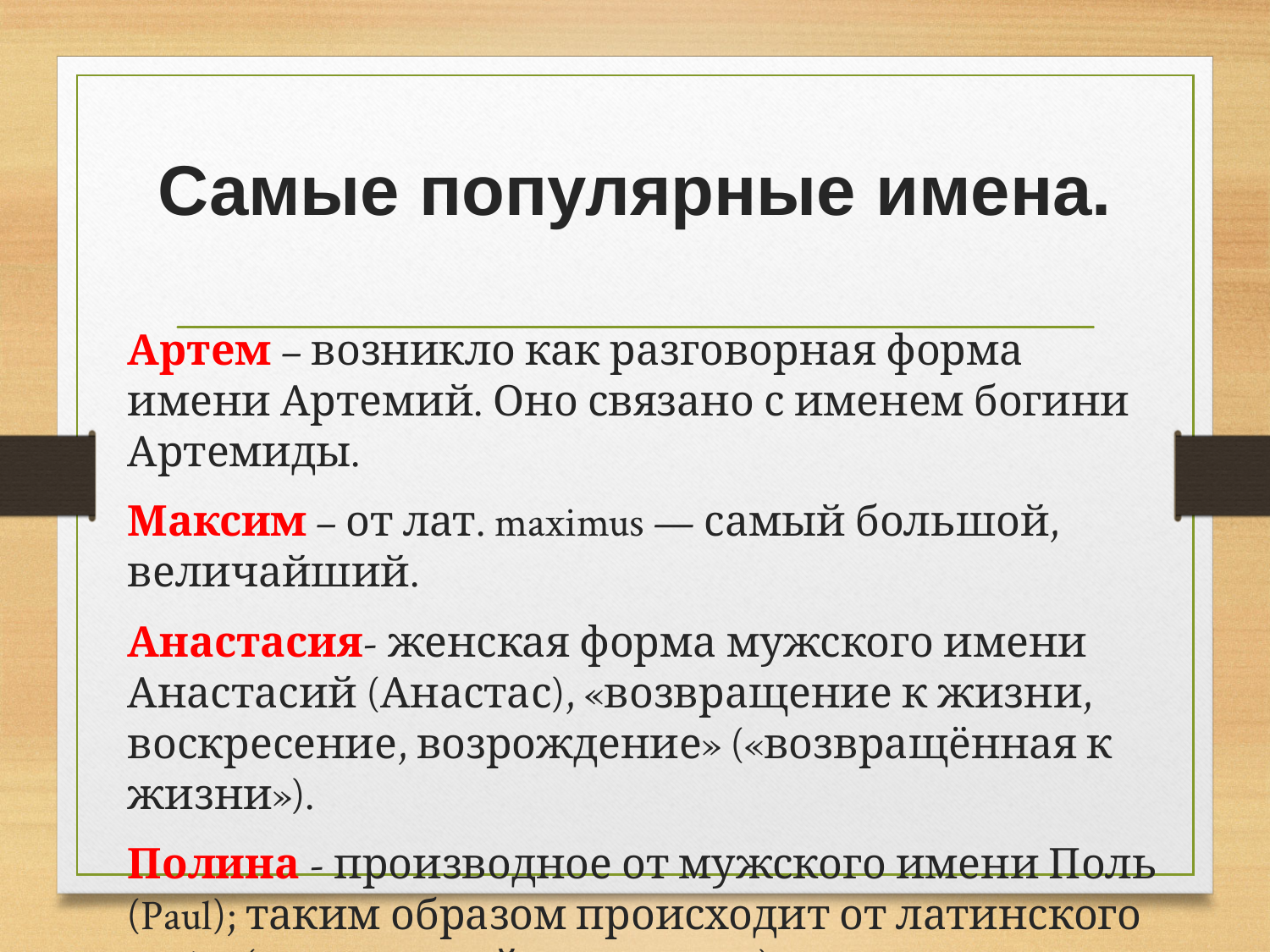

# Самые популярные имена.
Артем – возникло как разговорная форма имени Артемий. Оно связано с именем богини Артемиды.
Максим – от лат. maximus — самый большой, величайший.
Анастасия- женская форма мужского имени Анастасий (Анастас), «возвращение к жизни, воскресение, возрождение» («возвращённая к жизни»).
Полина - производное от мужского имени Поль (Paul); таким образом происходит от латинского paulus («маленький», «малыш»).